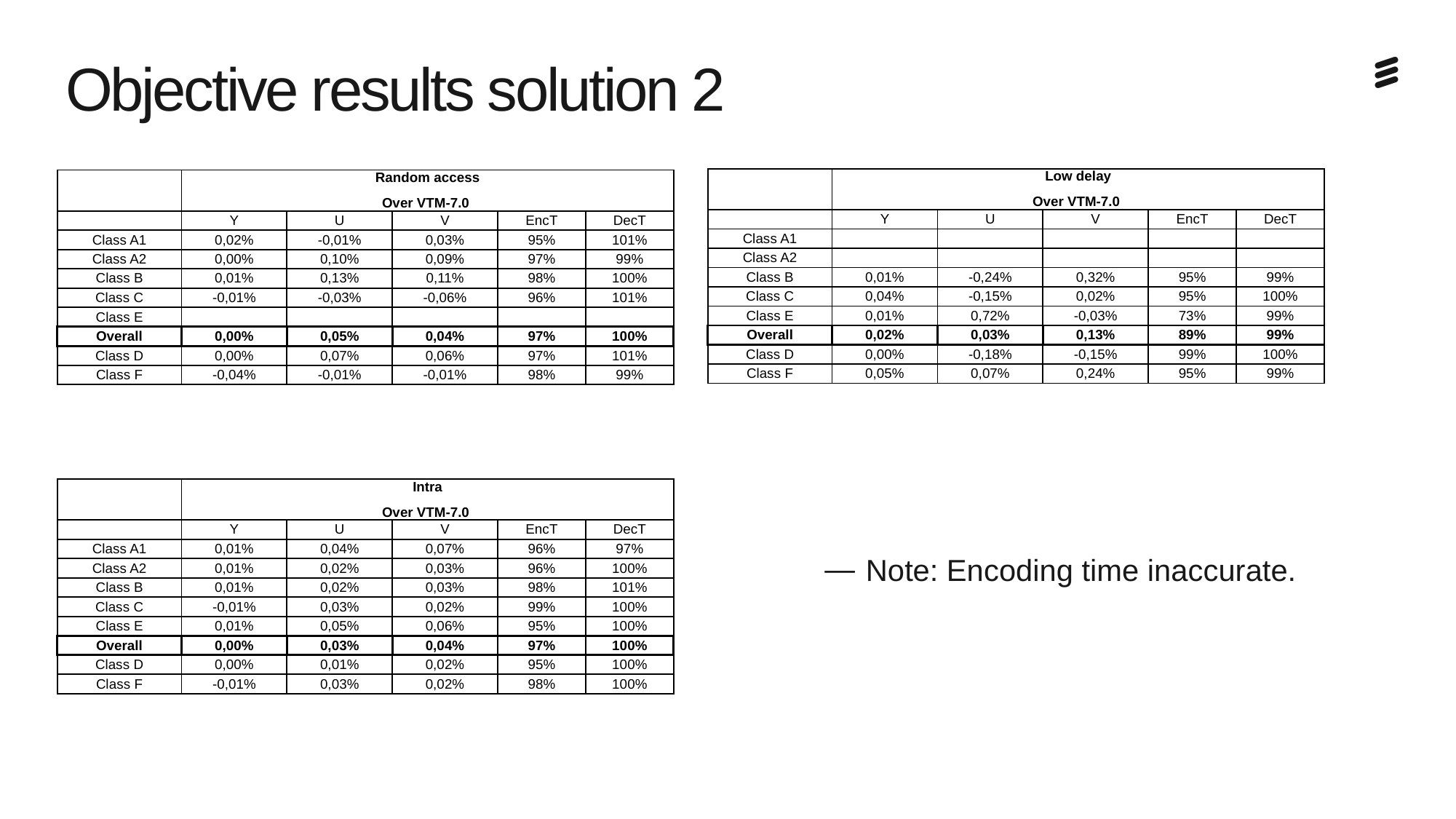

# Objective results solution 2
|  | Low delay Over VTM-7.0 |  |  |  |  |
| --- | --- | --- | --- | --- | --- |
|  | Y | U | V | EncT | DecT |
| Class A1 |  |  |  |  |  |
| Class A2 |  |  |  |  |  |
| Class B | 0,01% | -0,24% | 0,32% | 95% | 99% |
| Class C | 0,04% | -0,15% | 0,02% | 95% | 100% |
| Class E | 0,01% | 0,72% | -0,03% | 73% | 99% |
| Overall | 0,02% | 0,03% | 0,13% | 89% | 99% |
| Class D | 0,00% | -0,18% | -0,15% | 99% | 100% |
| Class F | 0,05% | 0,07% | 0,24% | 95% | 99% |
|  | Random access Over VTM-7.0 |  |  |  |  |
| --- | --- | --- | --- | --- | --- |
|  | Y | U | V | EncT | DecT |
| Class A1 | 0,02% | -0,01% | 0,03% | 95% | 101% |
| Class A2 | 0,00% | 0,10% | 0,09% | 97% | 99% |
| Class B | 0,01% | 0,13% | 0,11% | 98% | 100% |
| Class C | -0,01% | -0,03% | -0,06% | 96% | 101% |
| Class E |  |  |  |  |  |
| Overall | 0,00% | 0,05% | 0,04% | 97% | 100% |
| Class D | 0,00% | 0,07% | 0,06% | 97% | 101% |
| Class F | -0,04% | -0,01% | -0,01% | 98% | 99% |
|  | Intra Over VTM-7.0 |  |  |  |  |
| --- | --- | --- | --- | --- | --- |
|  | Y | U | V | EncT | DecT |
| Class A1 | 0,01% | 0,04% | 0,07% | 96% | 97% |
| Class A2 | 0,01% | 0,02% | 0,03% | 96% | 100% |
| Class B | 0,01% | 0,02% | 0,03% | 98% | 101% |
| Class C | -0,01% | 0,03% | 0,02% | 99% | 100% |
| Class E | 0,01% | 0,05% | 0,06% | 95% | 100% |
| Overall | 0,00% | 0,03% | 0,04% | 97% | 100% |
| Class D | 0,00% | 0,01% | 0,02% | 95% | 100% |
| Class F | -0,01% | 0,03% | 0,02% | 98% | 100% |
Note: Encoding time inaccurate.